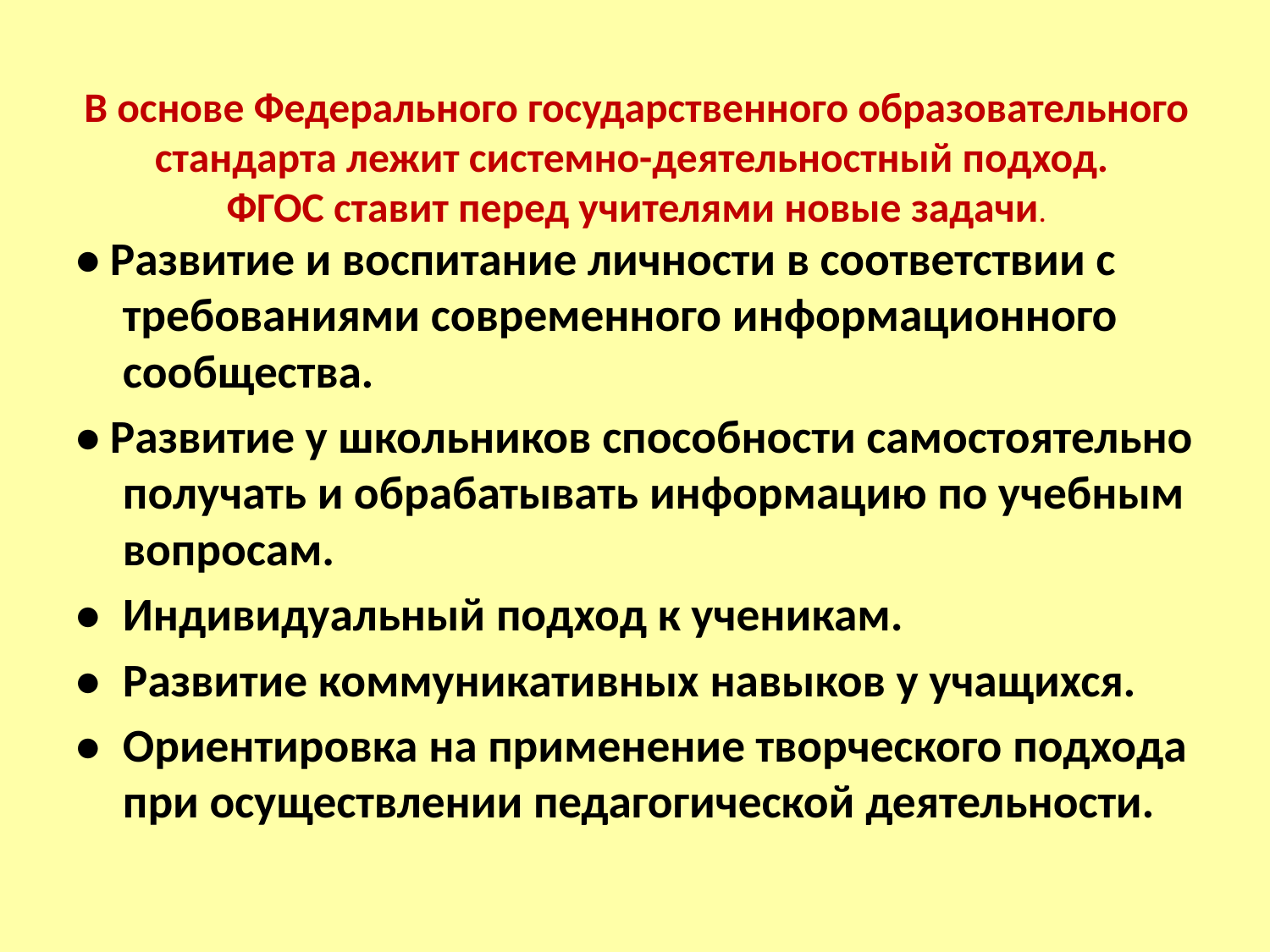

# В основе Федерального государственного образовательного стандарта лежит системно-деятельностный подход. ФГОС ставит перед учителями новые задачи.
• Развитие и воспитание личности в соответствии с требованиями современного информационного сообщества.
• Развитие у школьников способности самостоятельно получать и обрабатывать информацию по учебным вопросам.
•	Индивидуальный подход к ученикам.
•	Развитие коммуникативных навыков у учащихся.
•	Ориентировка на применение творческого подхода при осуществлении педагогической деятельности.